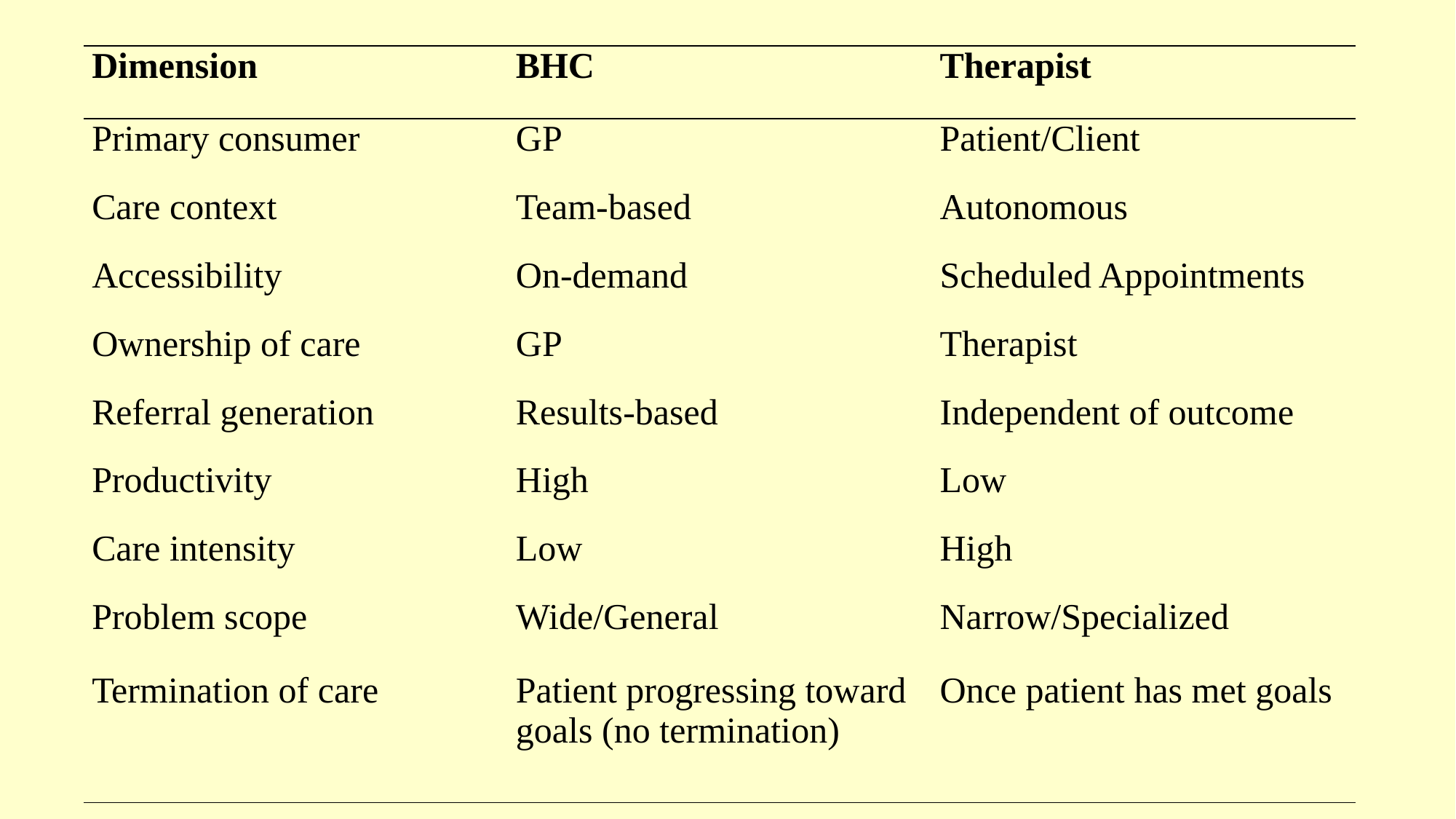

| Dimension | BHC | Therapist |
| --- | --- | --- |
| Primary consumer | GP | Patient/Client |
| Care context | Team-based | Autonomous |
| Accessibility | On-demand | Scheduled Appointments |
| Ownership of care | GP | Therapist |
| Referral generation | Results-based | Independent of outcome |
| Productivity | High | Low |
| Care intensity | Low | High |
| Problem scope | Wide/General | Narrow/Specialized |
| Termination of care | Patient progressing toward goals (no termination) | Once patient has met goals |